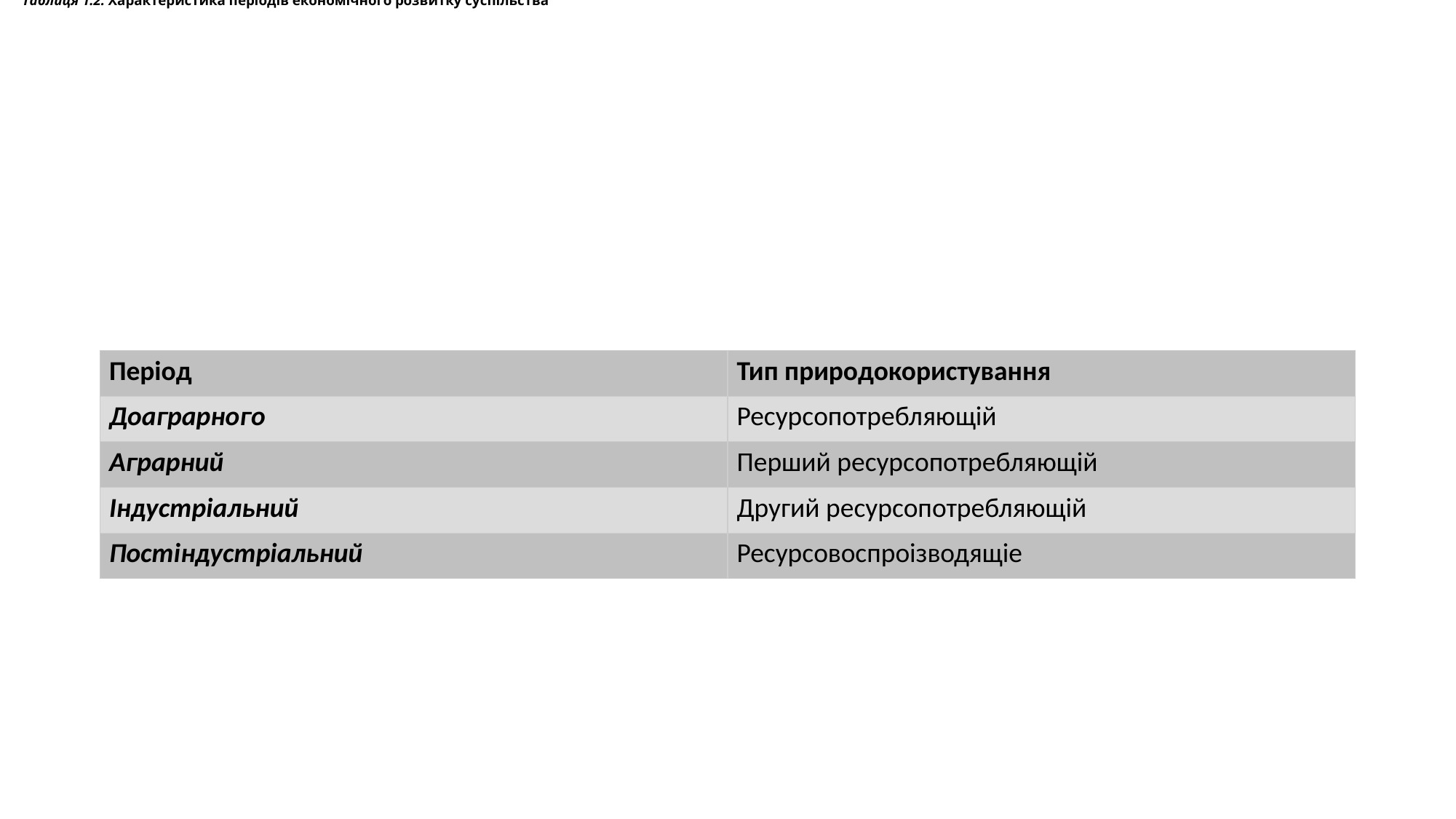

Таблиця 1.2. Характеристика періодів економічного розвитку суспільства
#
| Період | Тип природокористування |
| --- | --- |
| Доаграрного | Ресурсопотребляющій |
| Аграрний | Перший ресурсопотребляющій |
| Індустріальний | Другий ресурсопотребляющій |
| Постіндустріальний | Ресурсовоспроізводящіе |